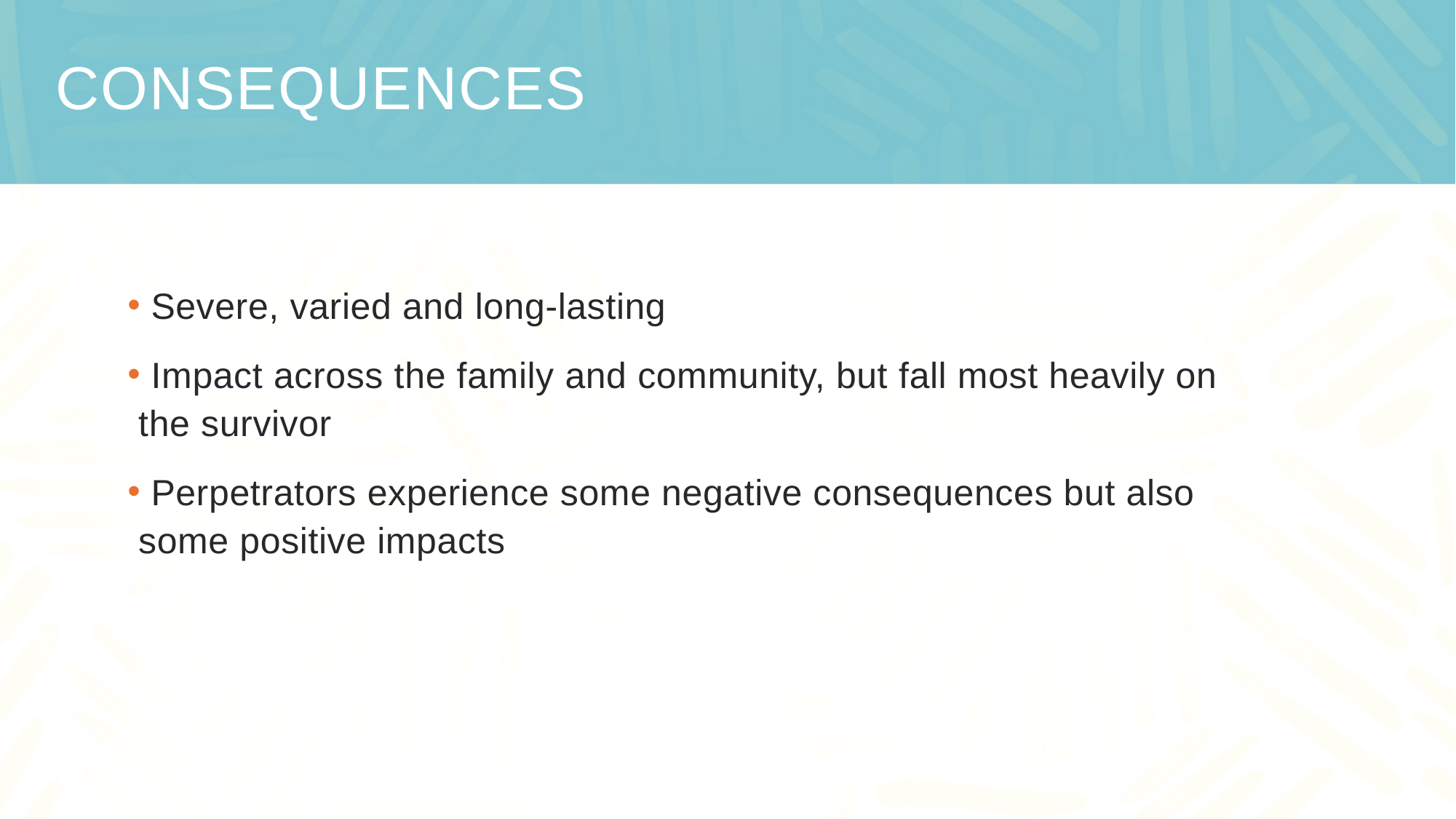

# Consequences
 Severe, varied and long-lasting
 Impact across the family and community, but fall most heavily on the survivor
 Perpetrators experience some negative consequences but also some positive impacts